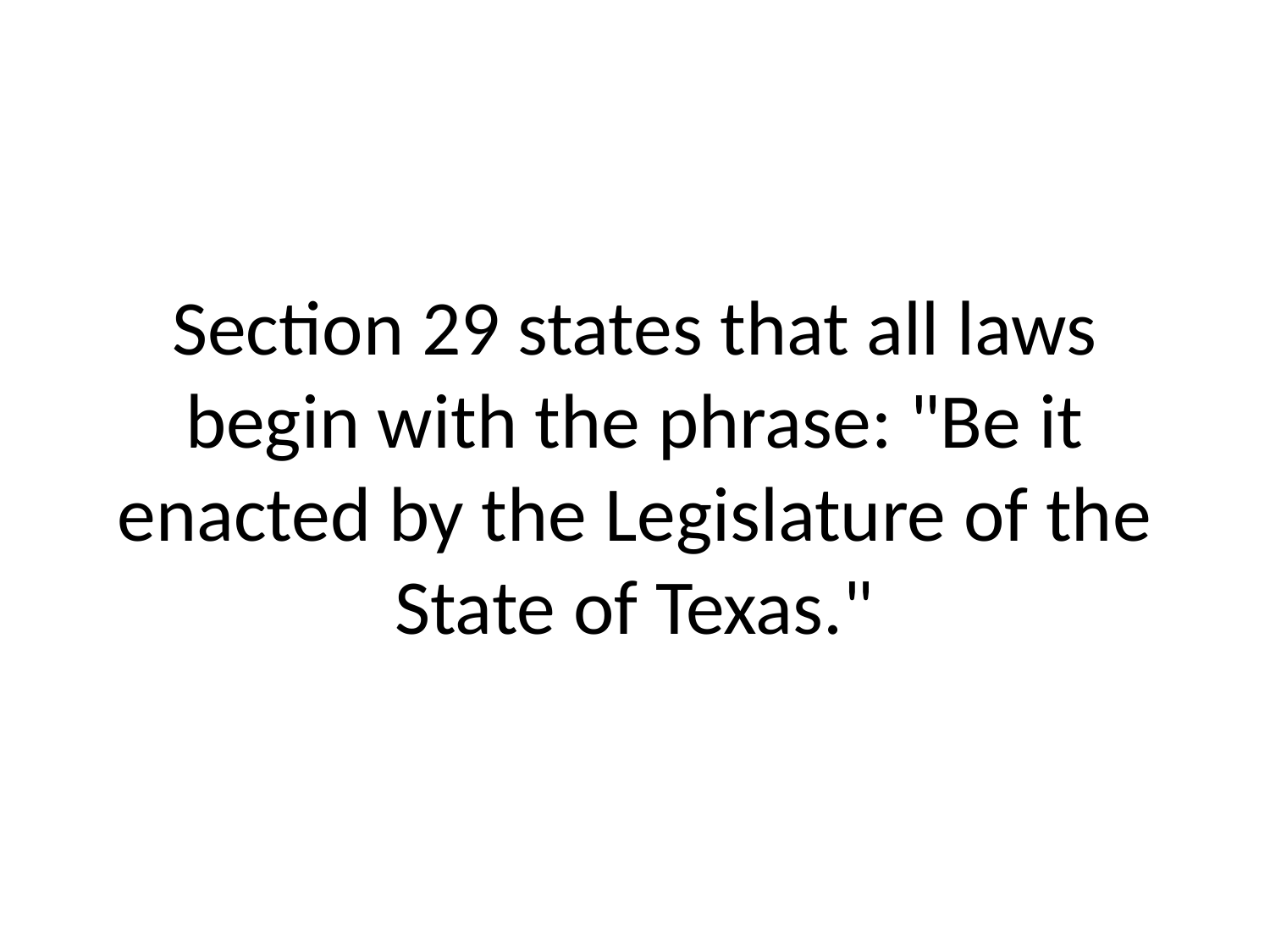

# Section 29 states that all laws begin with the phrase: "Be it enacted by the Legislature of the State of Texas."